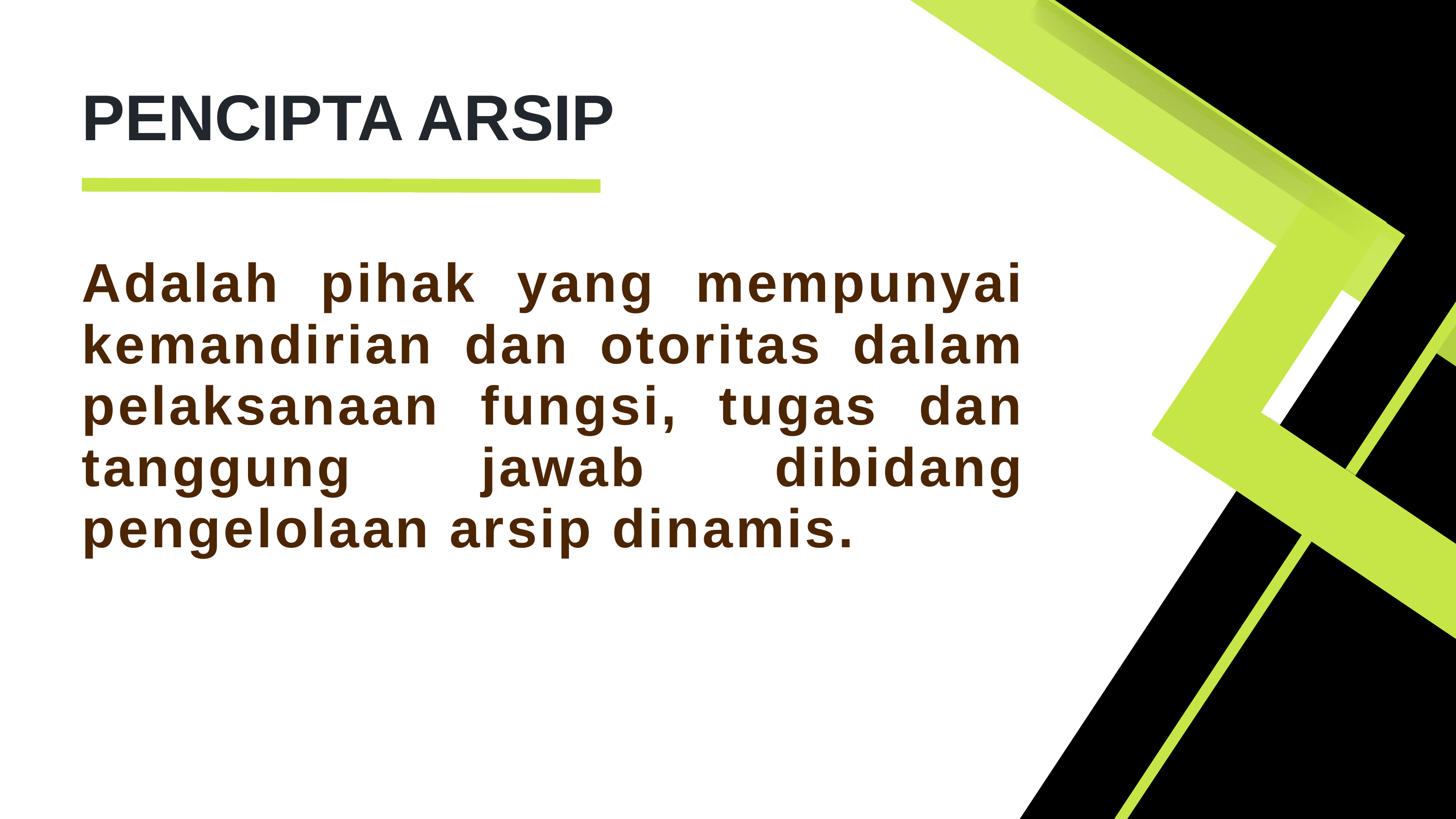

PENCIPTA ARSIP

Adalah pihak yang mempunyai kemandirian dan otoritas dalam pelaksanaan fungsi, tugas dan tanggung jawab dibidang pengelolaan arsip dinamis.